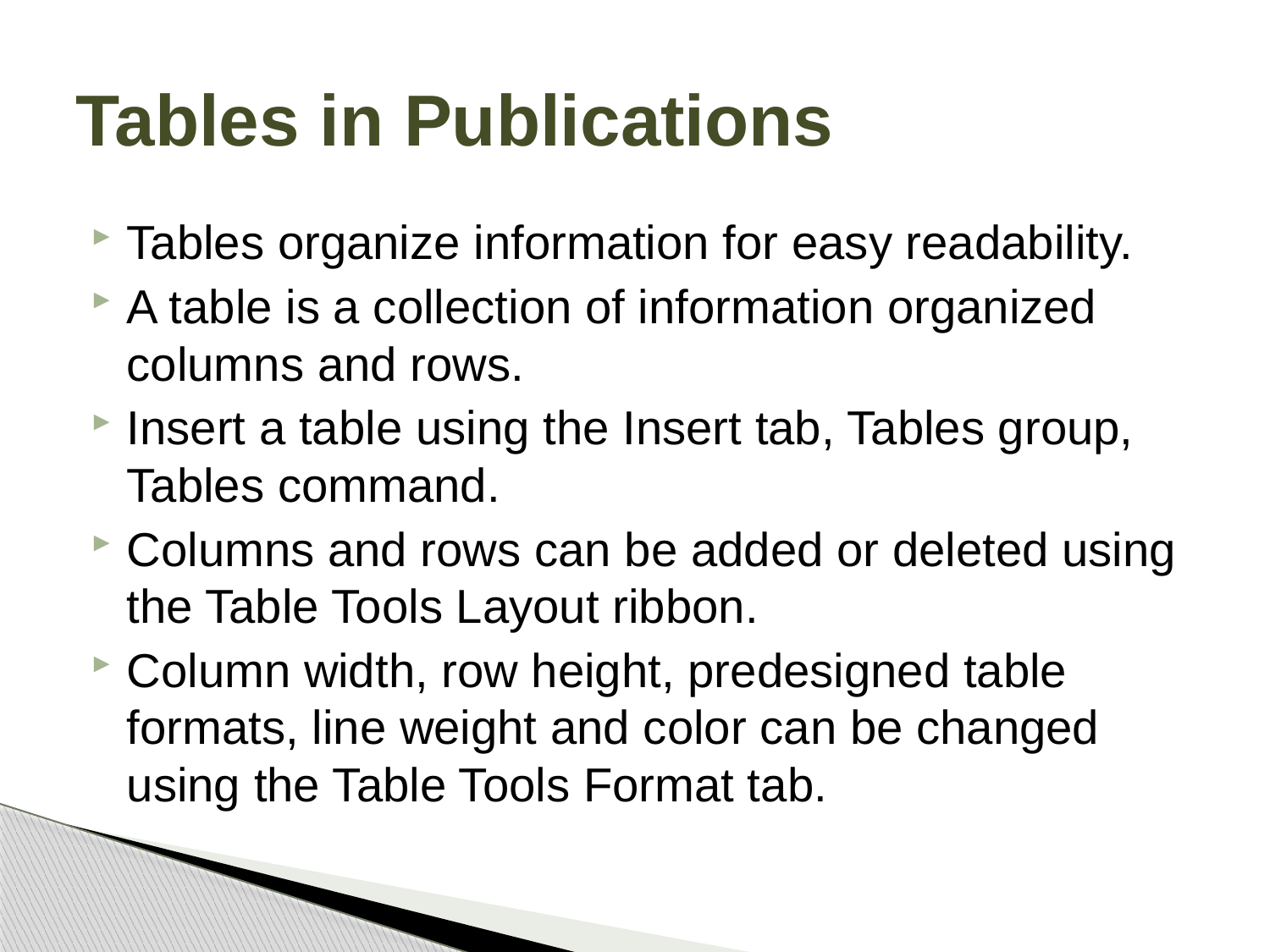

# Tables in Publications
Tables organize information for easy readability.
A table is a collection of information organized columns and rows.
Insert a table using the Insert tab, Tables group, Tables command.
Columns and rows can be added or deleted using the Table Tools Layout ribbon.
Column width, row height, predesigned table formats, line weight and color can be changed using the Table Tools Format tab.